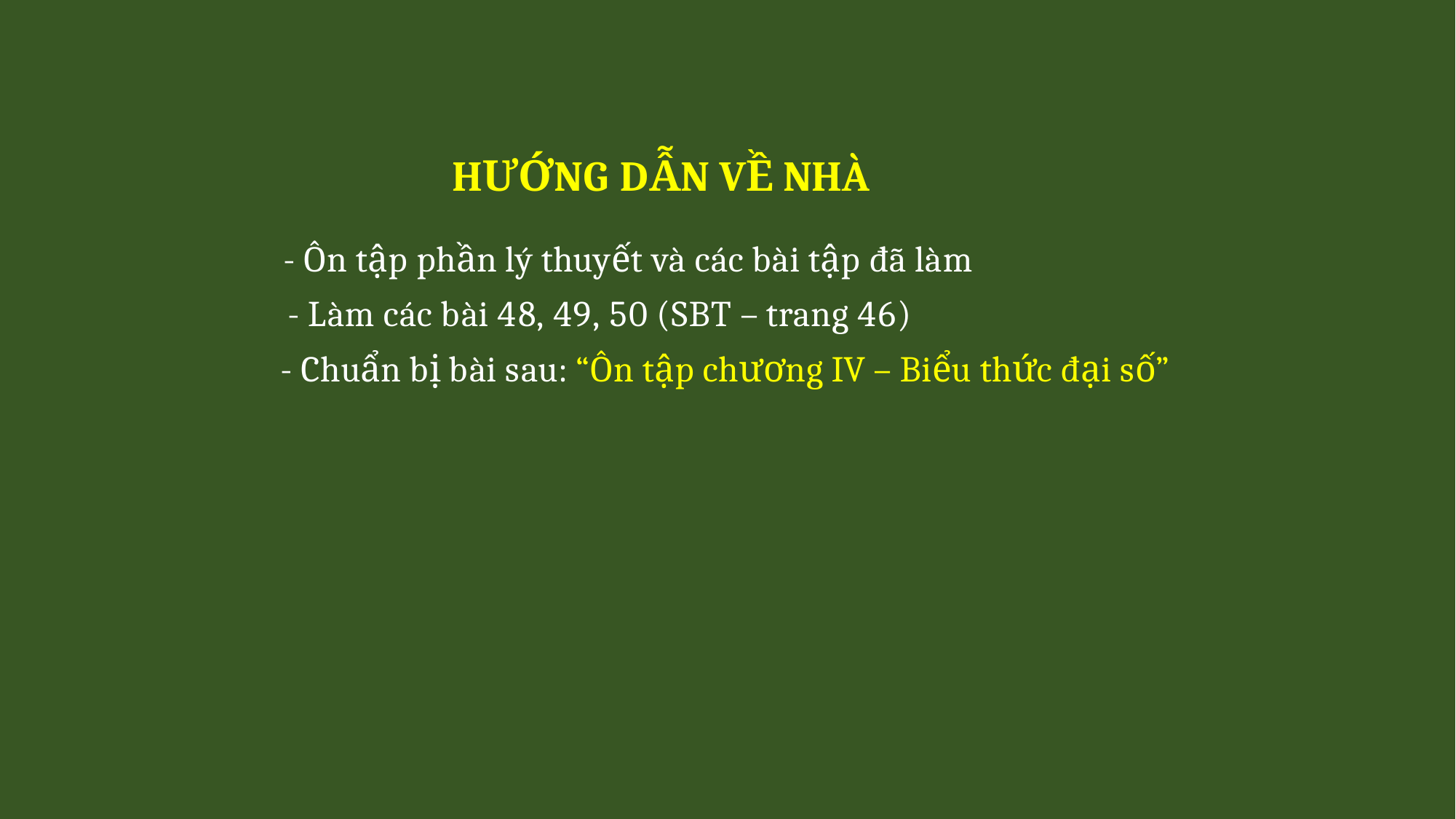

HƯỚNG DẪN VỀ NHÀ
- Ôn tập phần lý thuyết và các bài tập đã làm
- Làm các bài 48, 49, 50 (SBT – trang 46)
- Chuẩn bị bài sau: “Ôn tập chương IV – Biểu thức đại số”